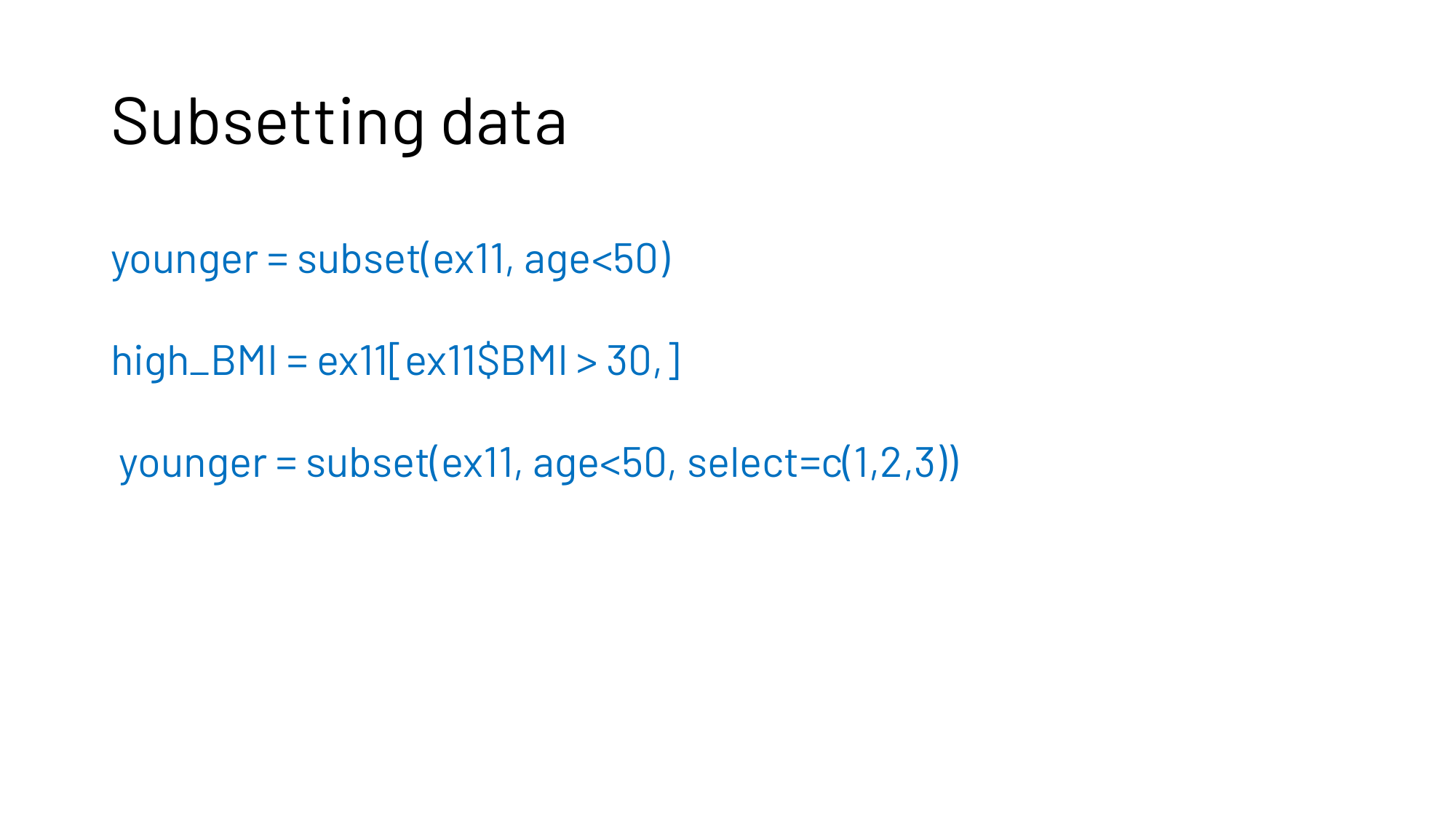

# Subsetting data

younger = subset(ex11, age<50)

high_BMI = ex11[ex11$BMI > 30,]

 younger = subset(ex11, age<50, select=c(1,2,3))